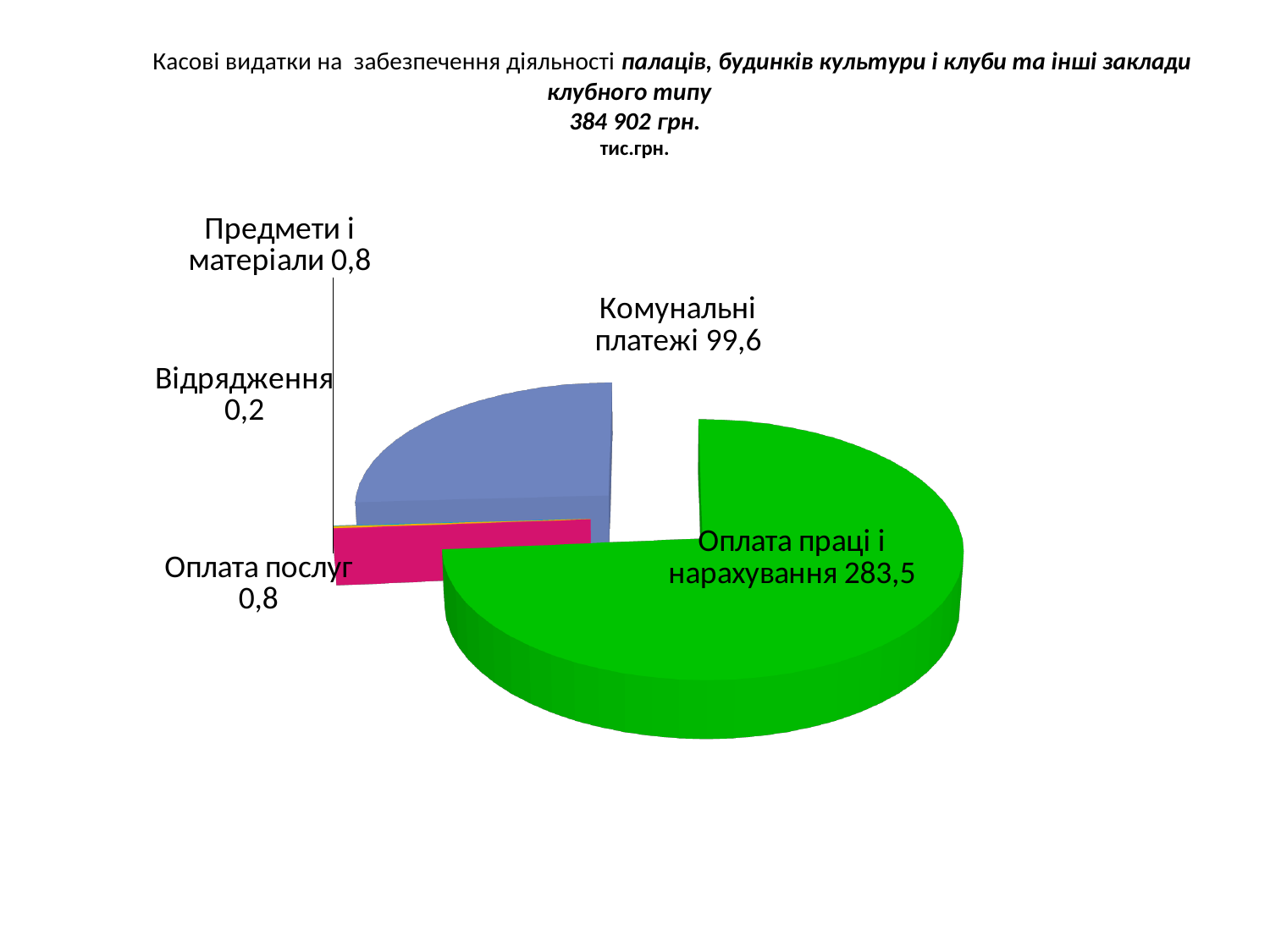

# Касові видатки на  забезпечення діяльності палаців, будинків культури і клуби та інші заклади клубного типу 384 902 грн. тис.грн.

[unsupported chart]